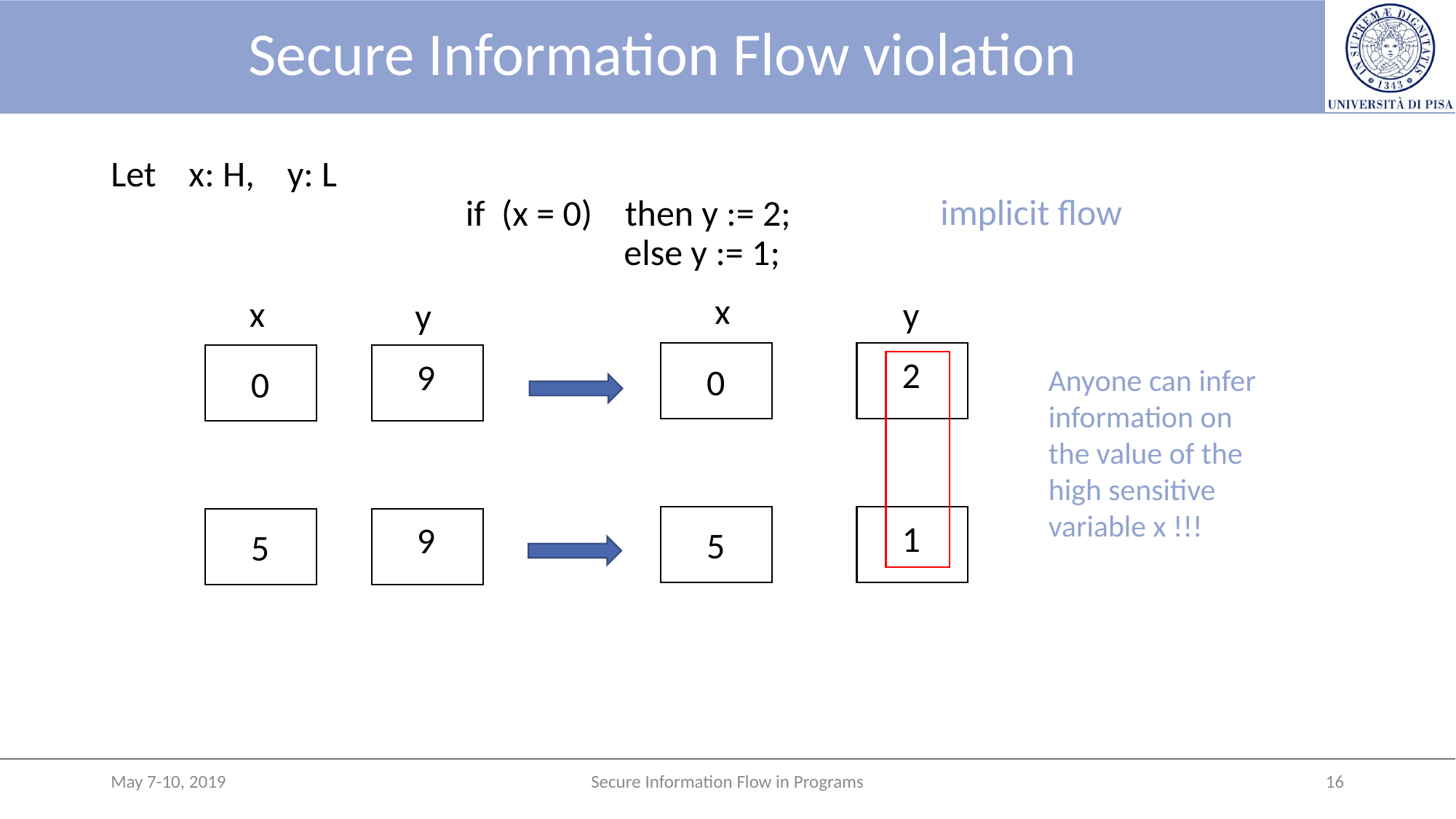

# Secure Information Flow violation
Let    x: H,    y: L
				if  (x = 0)    then y := 2;
                  			      else y := 1;
implicit flow
y
y
x
x

2
9

0
0
Anyone can infer information on the value of the high sensitive variable x !!!

1
9
5
5

May 7-10, 2019
Secure Information Flow in Programs
16